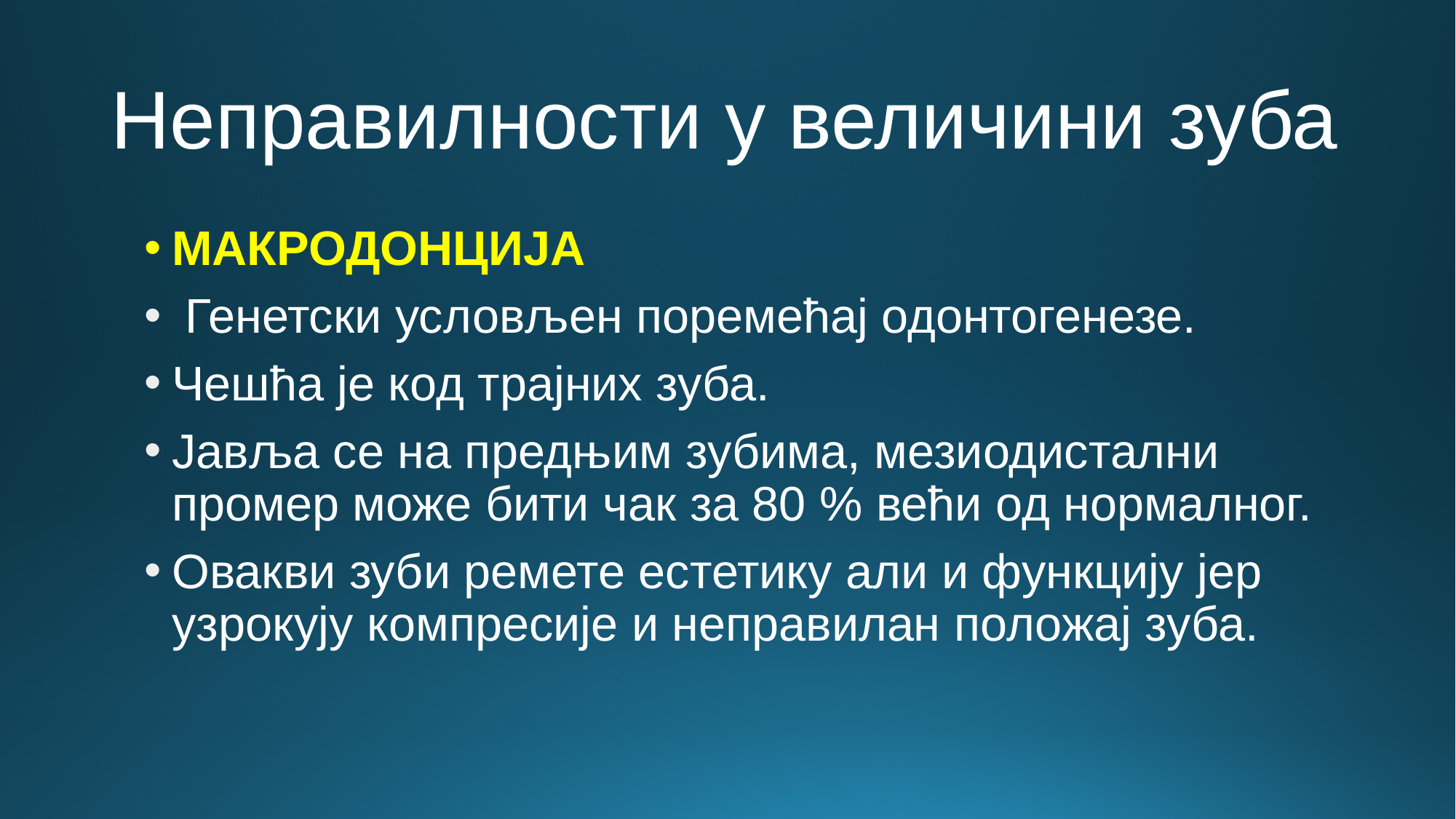

# Неправилности у величини зуба
МАКРОДОНЦИЈА
 Генетски условљен поремећај одонтогенезе.
Чешћа је код трајних зуба.
Јавља се на предњим зубима, мезиодистални промер може бити чак за 80 % већи од нормалног.
Овакви зуби ремете естетику али и функцију јер узрокују компресије и неправилан положај зуба.